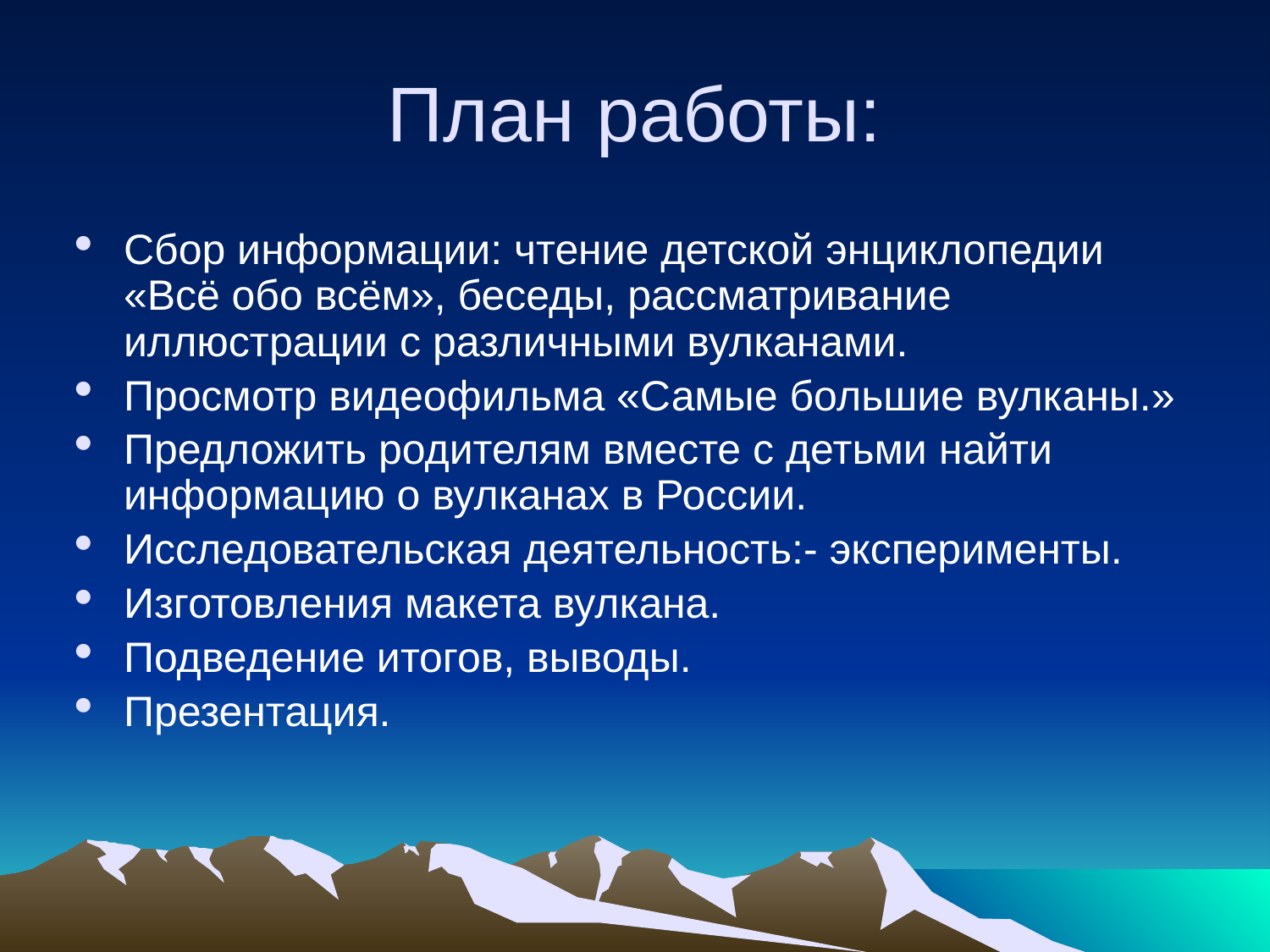

План работы:
Сбор информации: чтение детской энциклопедии «Всё обо всём», беседы, рассматривание иллюстрации с различными вулканами.
Просмотр видеофильма «Самые большие вулканы.»
Предложить родителям вместе с детьми найти информацию о вулканах в России.
Исследовательская деятельность:- эксперименты.
Изготовления макета вулкана.
Подведение итогов, выводы.
Презентация.